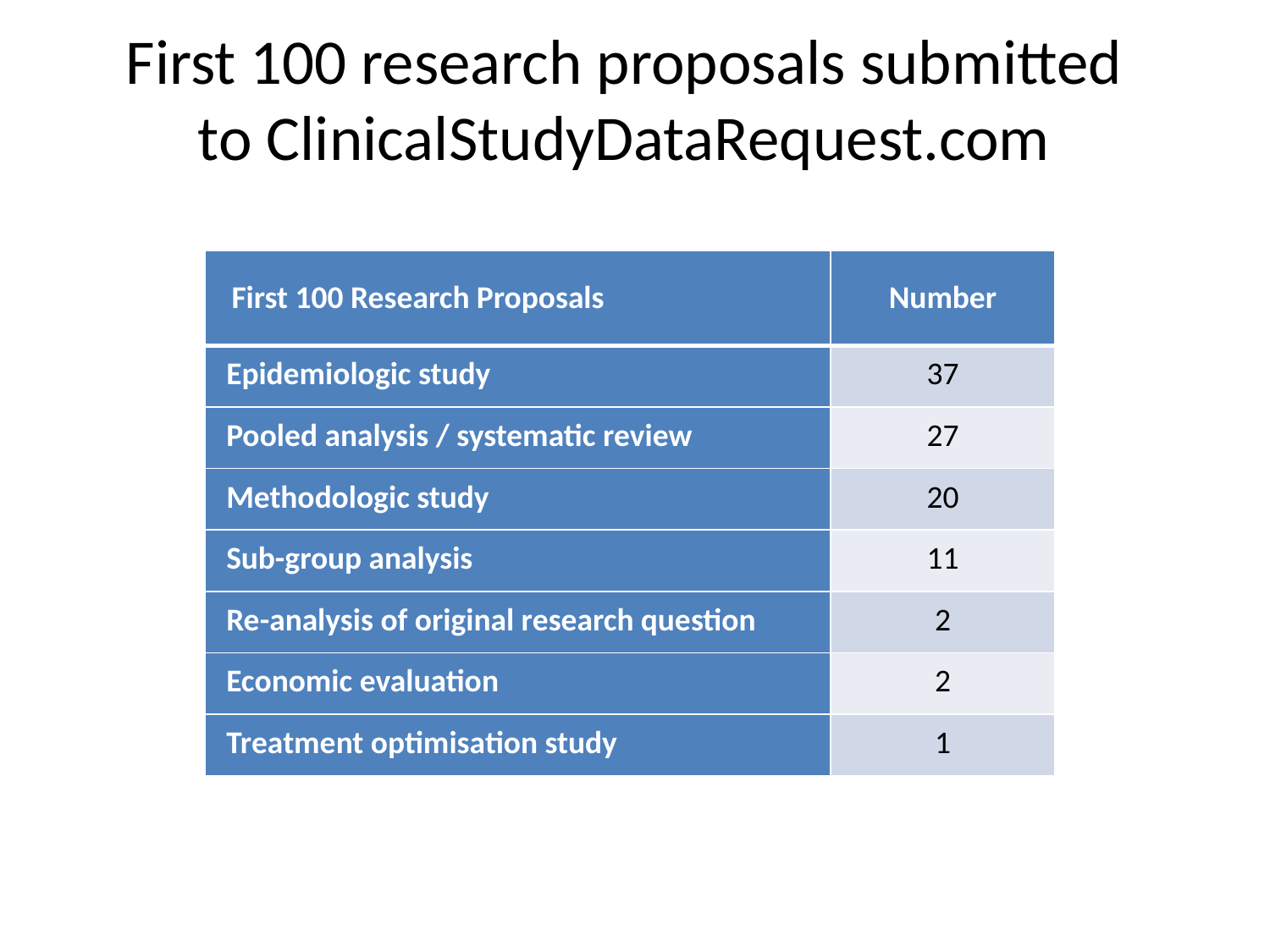

First 100 research proposals submitted to ClinicalStudyDataRequest.com
| First 100 Research Proposals | Number |
| --- | --- |
| Epidemiologic study | 37 |
| Pooled analysis / systematic review | 27 |
| Methodologic study | 20 |
| Sub-group analysis | 11 |
| Re-analysis of original research question | 2 |
| Economic evaluation | 2 |
| Treatment optimisation study | 1 |